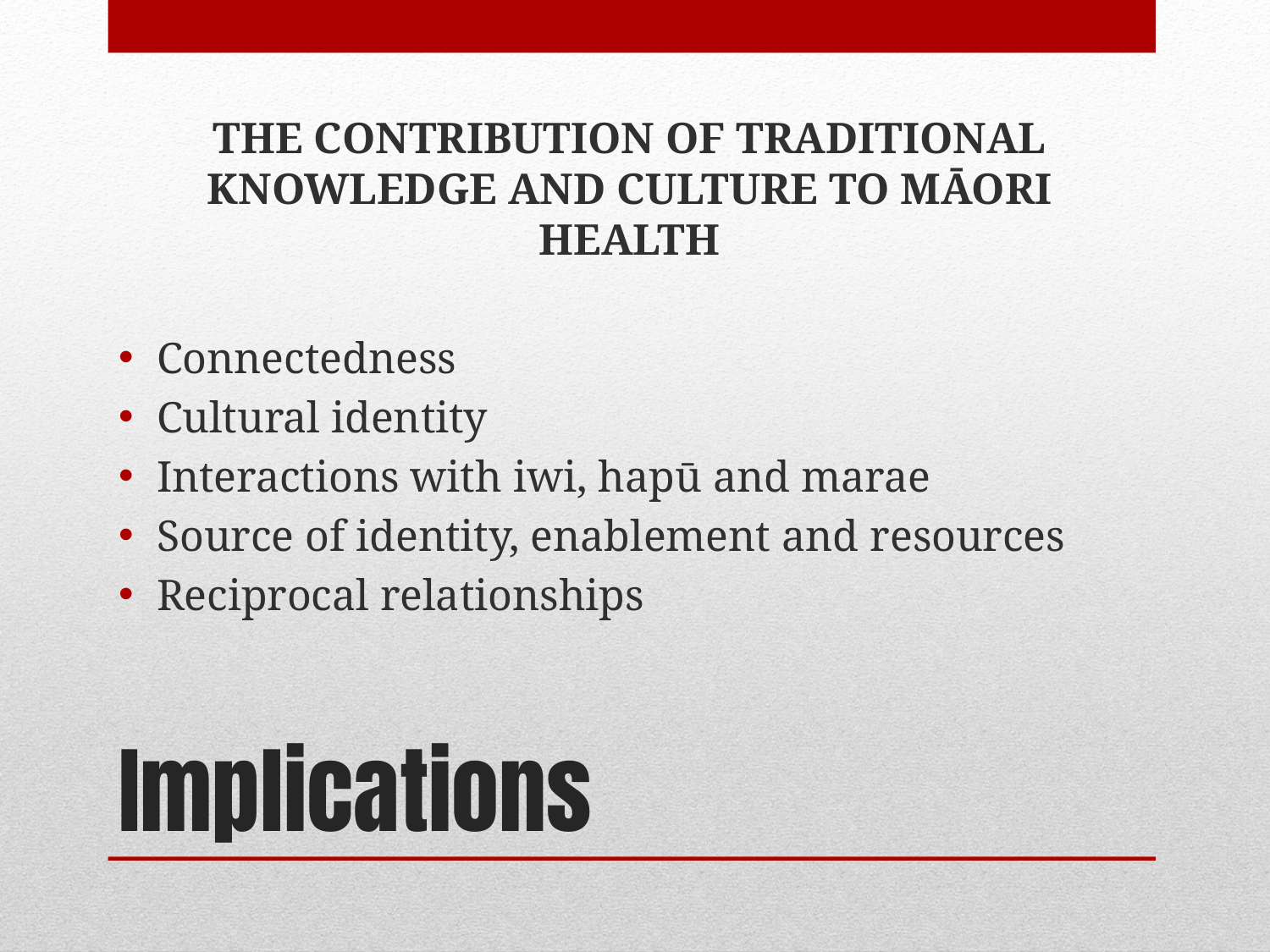

THE CONTRIBUTION OF TRADITIONAL KNOWLEDGE AND CULTURE TO MĀORI HEALTH

Connectedness
Cultural identity
Interactions with iwi, hapū and marae
Source of identity, enablement and resources
Reciprocal relationships
# Implications